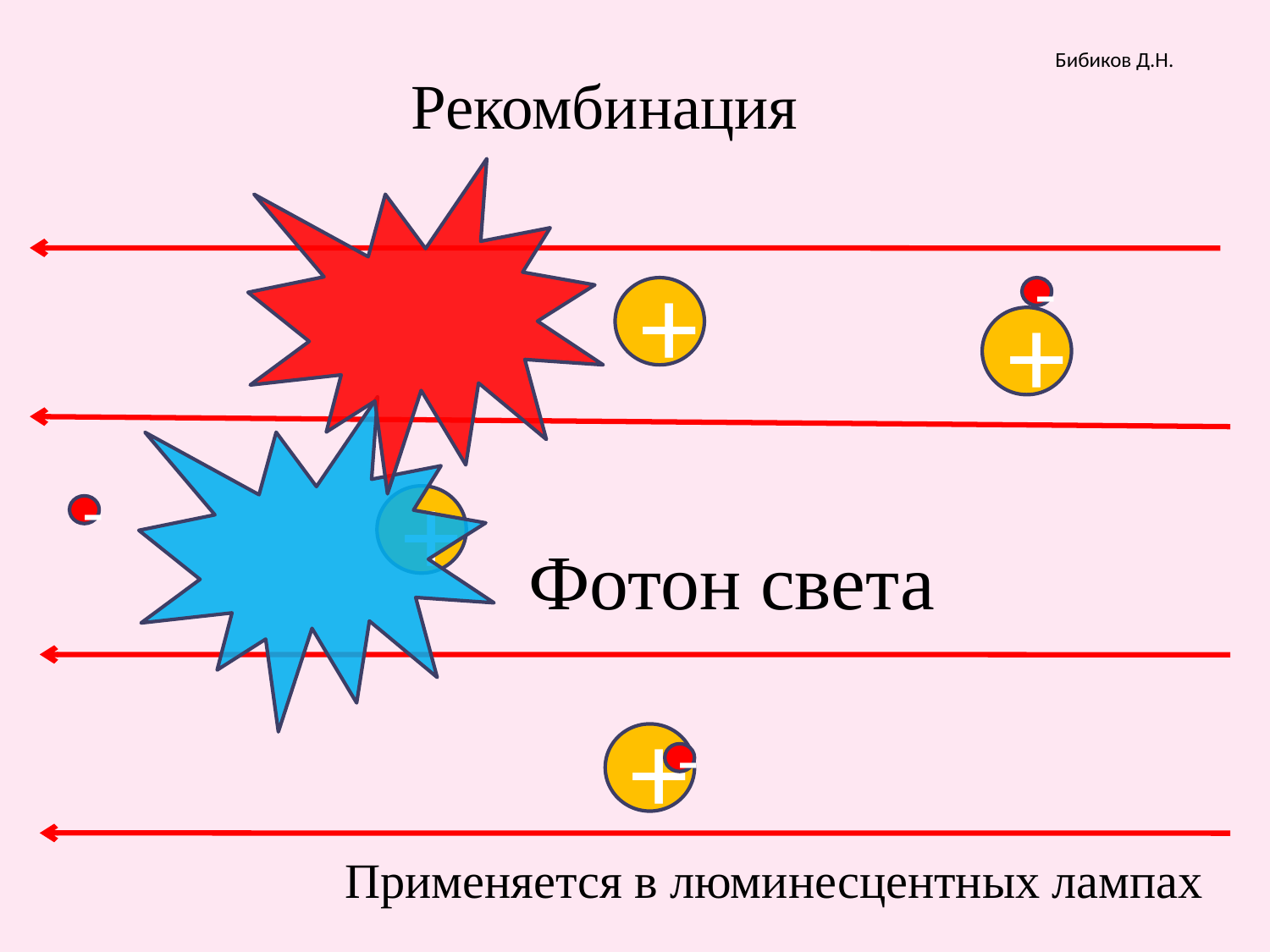

Бибиков Д.Н.
Рекомбинация

+
-
-
+

+
-
Фотон света
+
-
Применяется в люминесцентных лампах